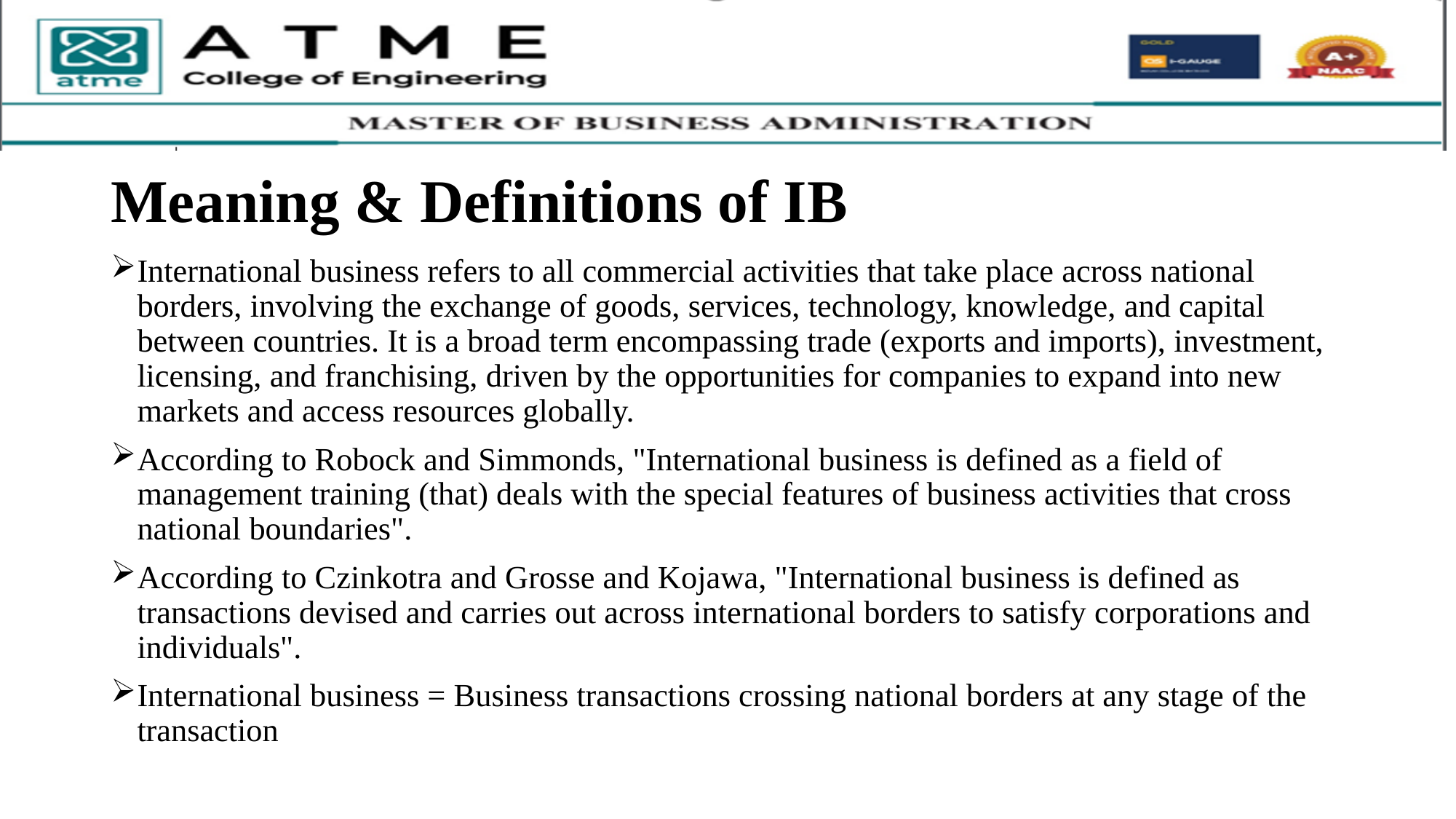

# Meaning & Definitions of IB
International business refers to all commercial activities that take place across national borders, involving the exchange of goods, services, technology, knowledge, and capital between countries. It is a broad term encompassing trade (exports and imports), investment, licensing, and franchising, driven by the opportunities for companies to expand into new markets and access resources globally.
According to Robock and Simmonds, "International business is defined as a field of management training (that) deals with the special features of business activities that cross national boundaries".
According to Czinkotra and Grosse and Kojawa, "International business is defined as transactions devised and carries out across international borders to satisfy corporations and individuals".
International business = Business transactions crossing national borders at any stage of the transaction